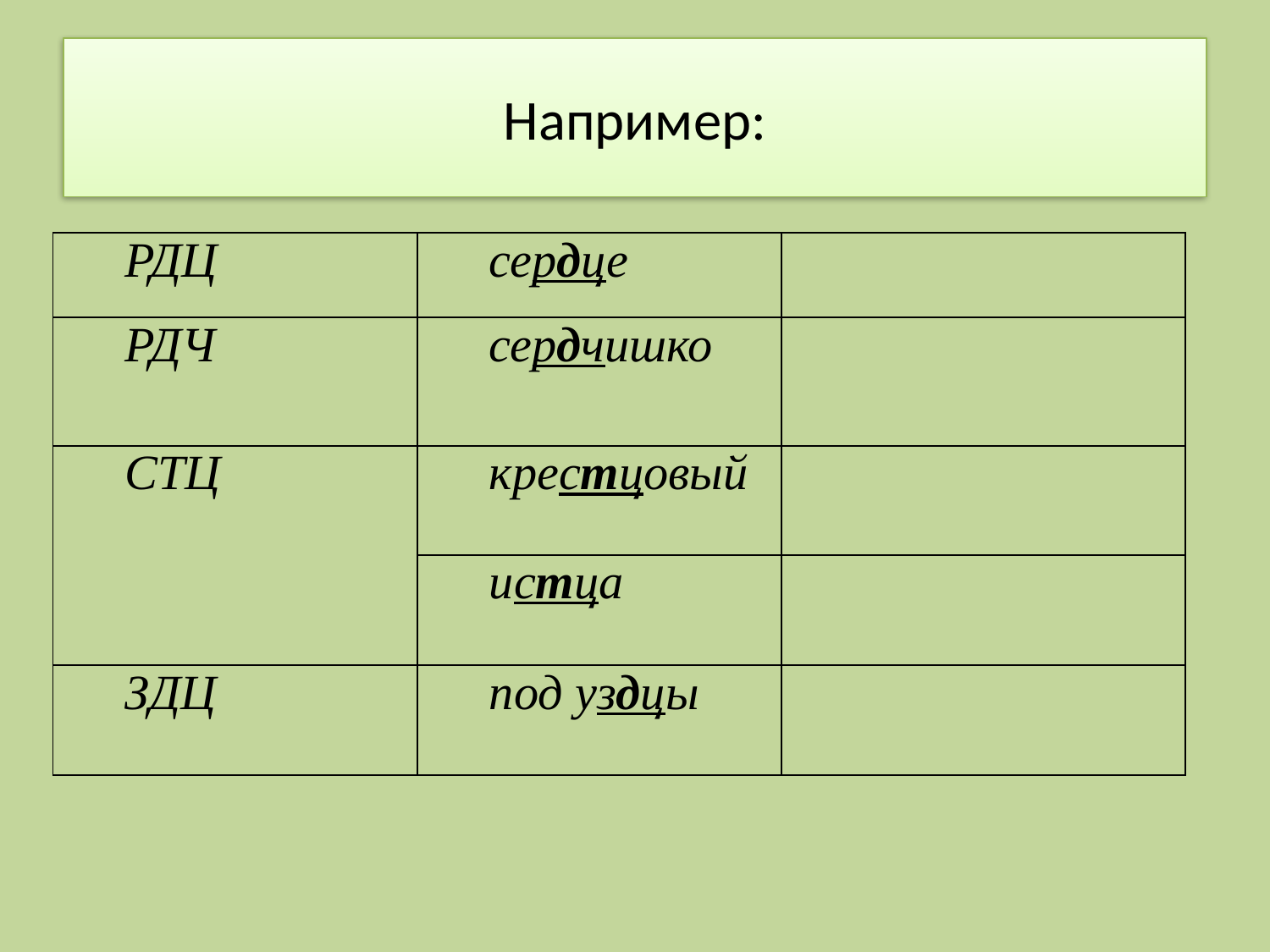

# Например:
| РДЦ | сердце |  |
| --- | --- | --- |
| РДЧ | сердчишко |  |
| СТЦ | крестцовый |  |
|  | истца |  |
| ЗДЦ | под уздцы |  |